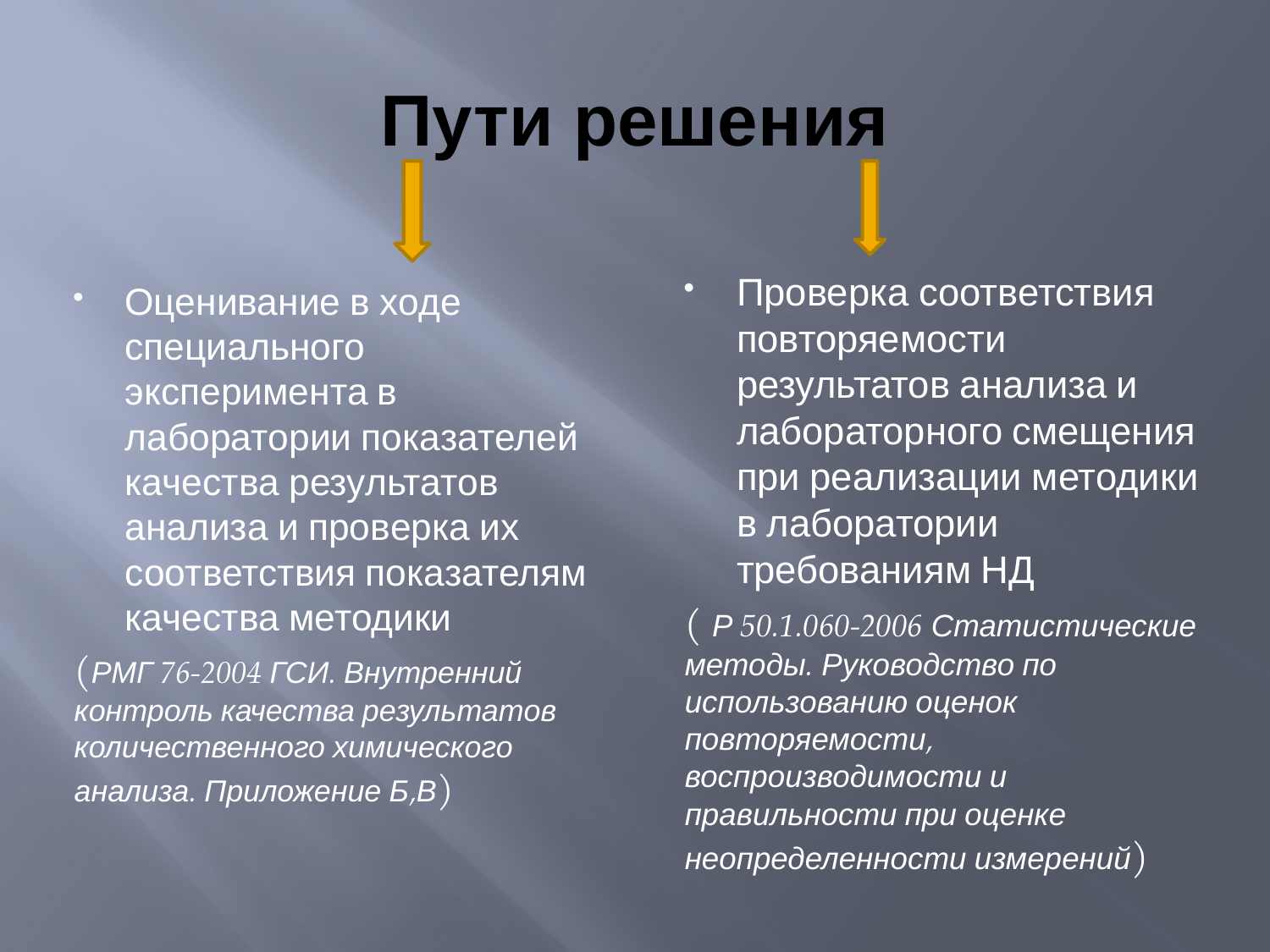

# Пути решения

Проверка соответствия повторяемости результатов анализа и лабораторного смещения при реализации методики в лаборатории требованиям НД
( Р 50.1.060-2006 Статистические методы. Руководство по использованию оценок повторяемости, воспроизводимости и правильности при оценке неопределенности измерений)
Оценивание в ходе специального эксперимента в лаборатории показателей качества результатов анализа и проверка их соответствия показателям качества методики
(РМГ 76-2004 ГСИ. Внутренний контроль качества результатов количественного химического анализа. Приложение Б,В)